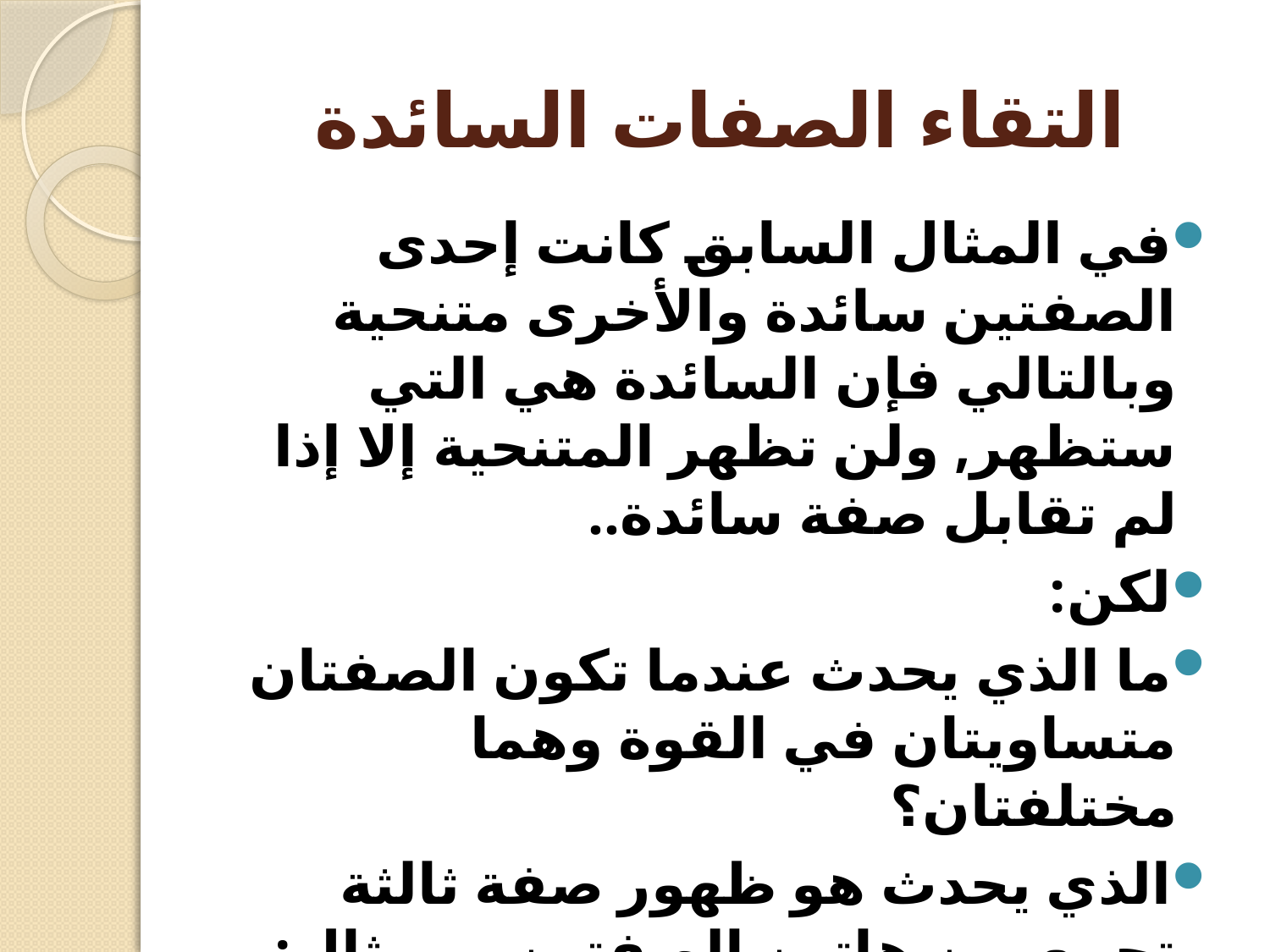

# التقاء الصفات السائدة
في المثال السابق كانت إحدى الصفتين سائدة والأخرى متنحية وبالتالي فإن السائدة هي التي ستظهر, ولن تظهر المتنحية إلا إذا لم تقابل صفة سائدة..
لكن:
ما الذي يحدث عندما تكون الصفتان متساويتان في القوة وهما مختلفتان؟
الذي يحدث هو ظهور صفة ثالثة تجمع بين هاتين الصفتين..    مثال: فصائل الدم..